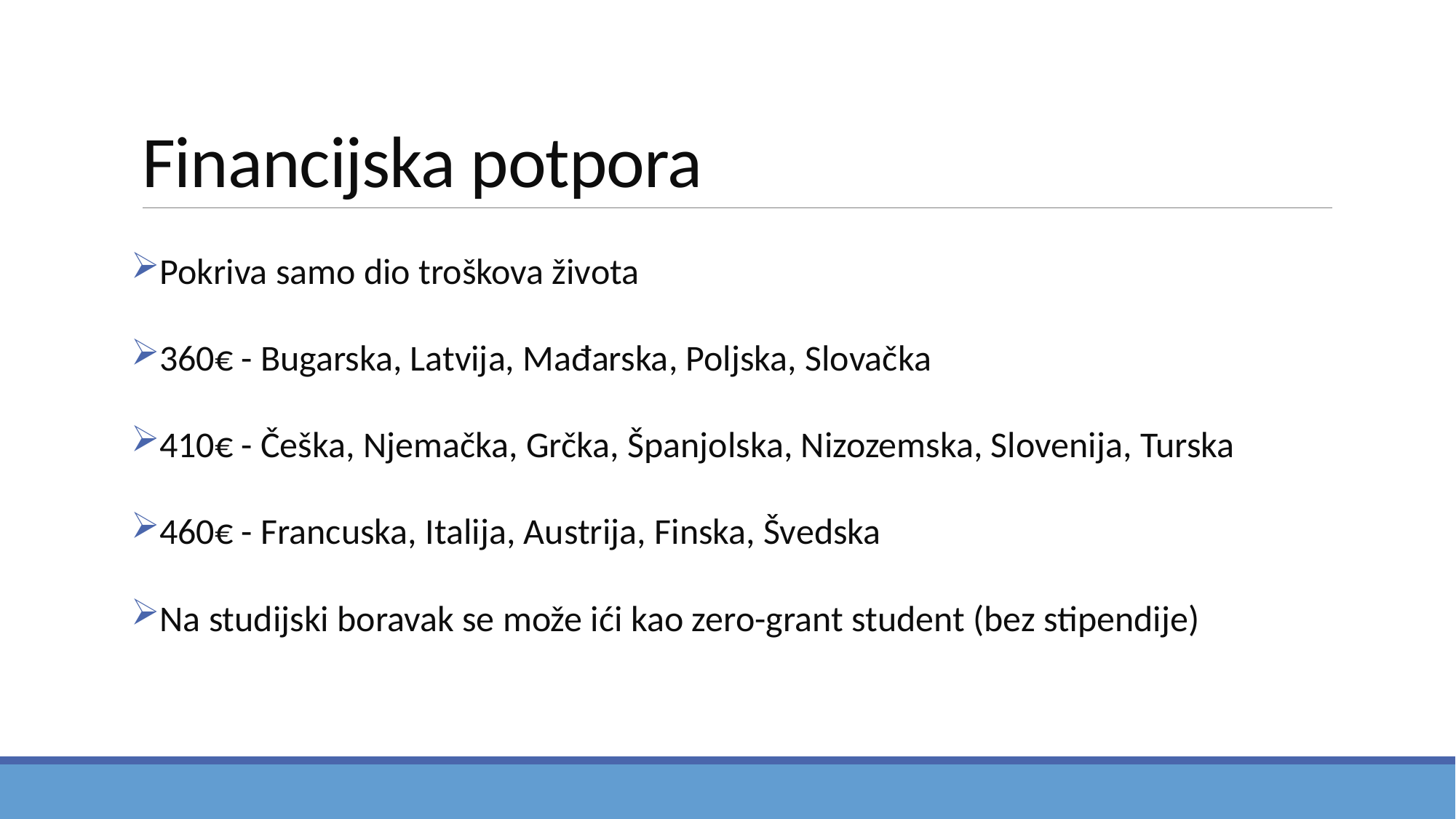

# Financijska potpora
Pokriva samo dio troškova života
360€ - Bugarska, Latvija, Mađarska, Poljska, Slovačka
410€ - Češka, Njemačka, Grčka, Španjolska, Nizozemska, Slovenija, Turska
460€ - Francuska, Italija, Austrija, Finska, Švedska
Na studijski boravak se može ići kao zero-grant student (bez stipendije)